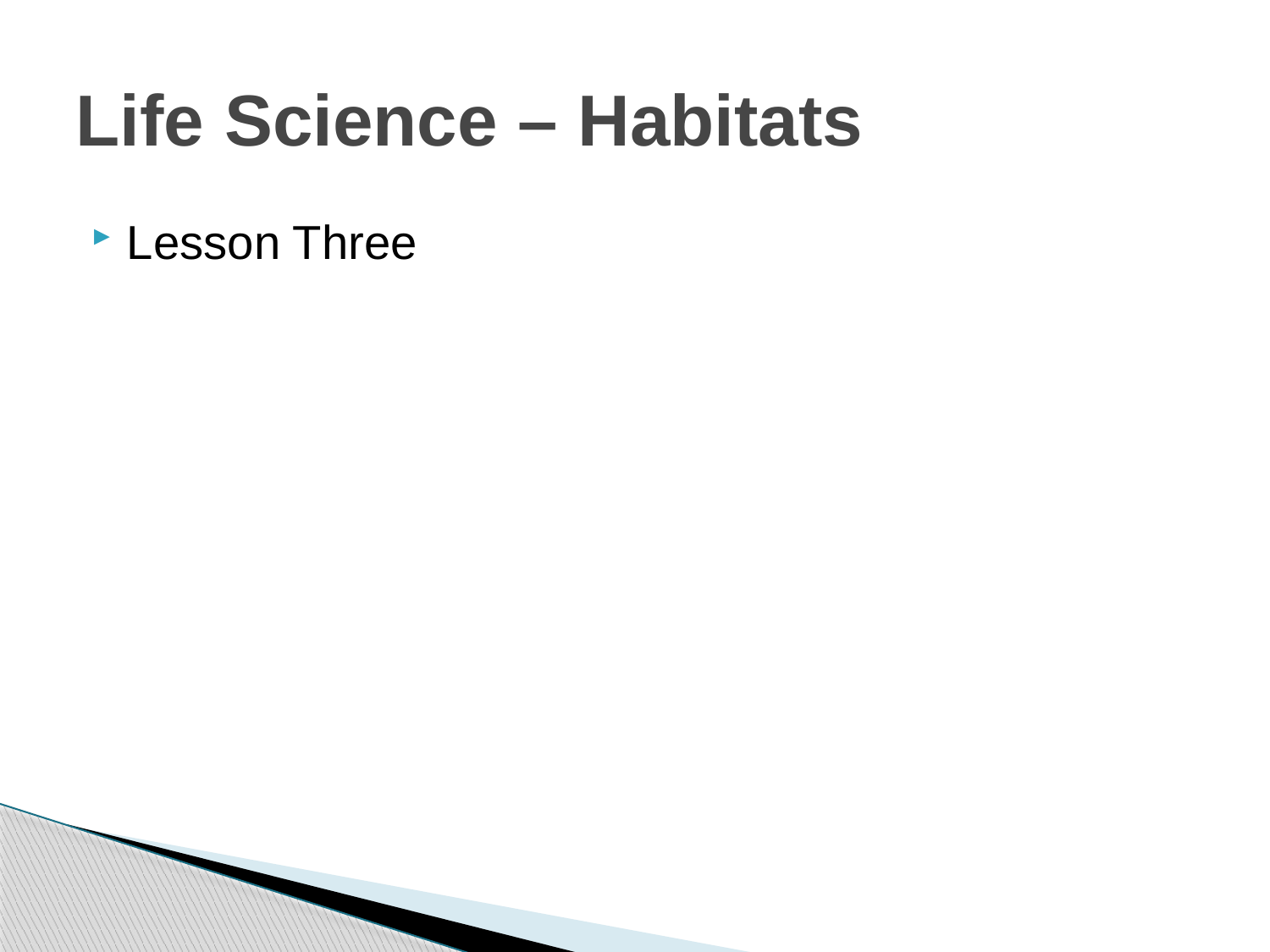

# Life Science – Habitats
Lesson Three